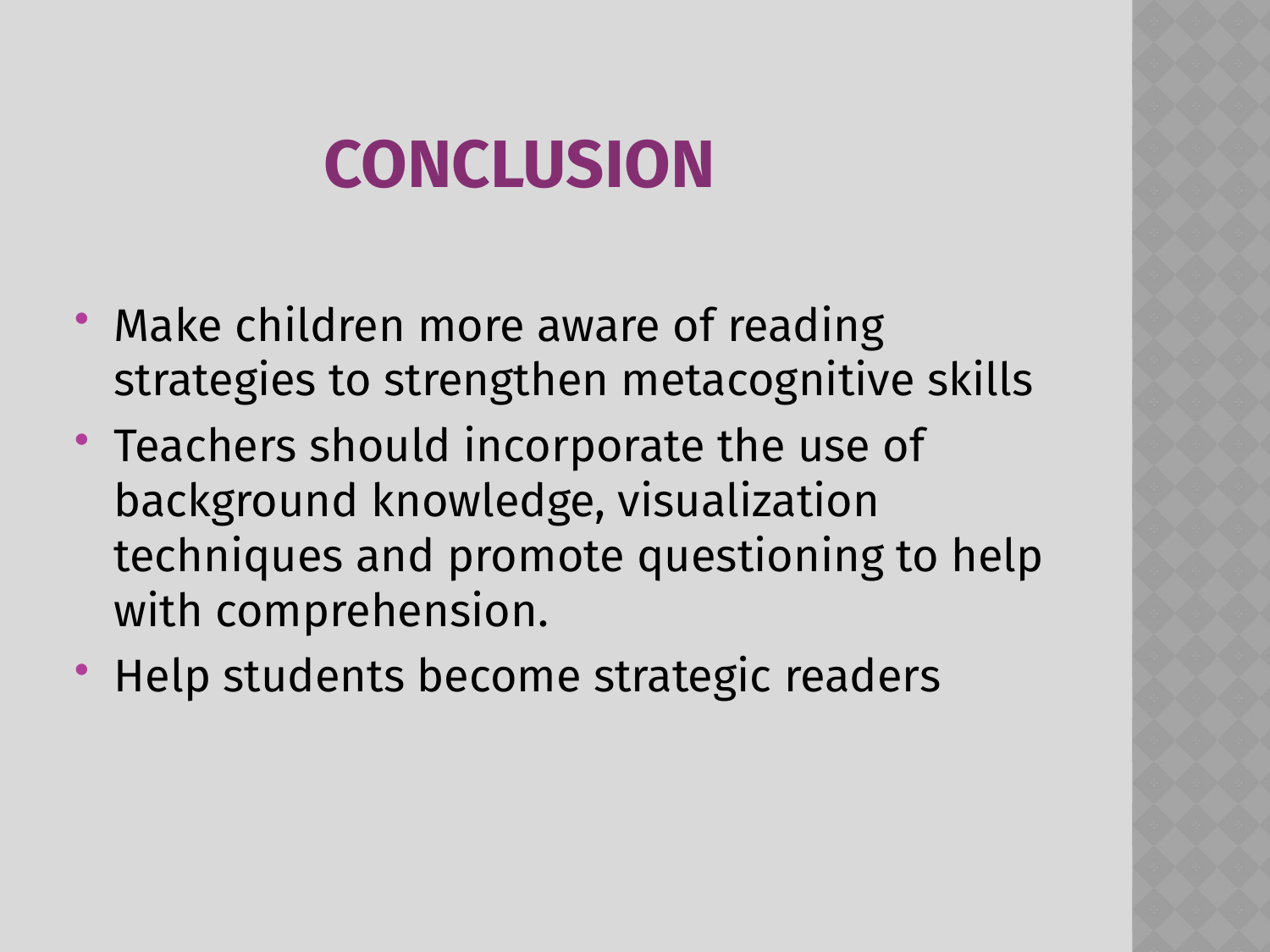

# Conclusion

Make children more aware of reading strategies to strengthen metacognitive skills
Teachers should incorporate the use of background knowledge, visualization techniques and promote questioning to help with comprehension.
Help students become strategic readers